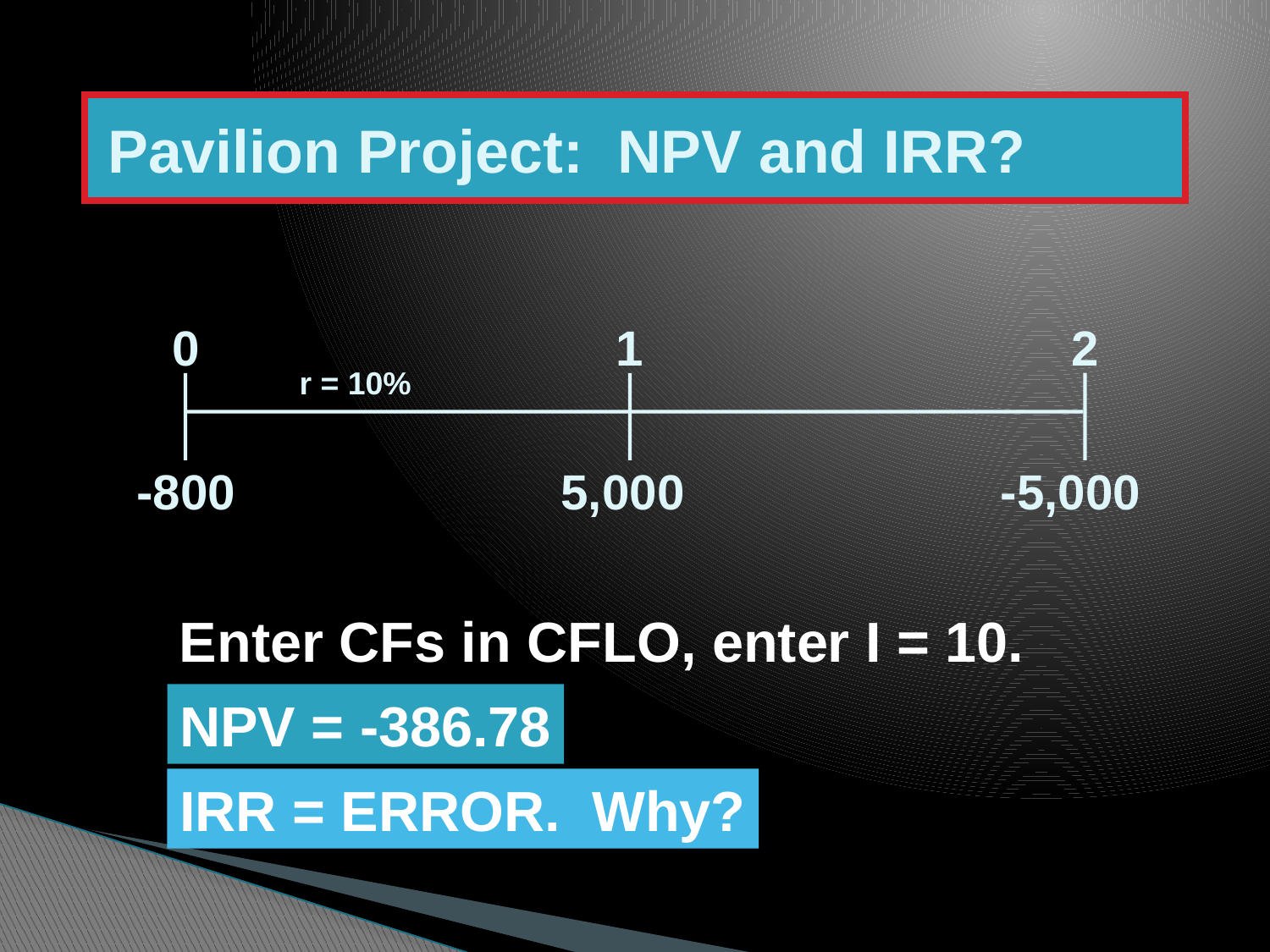

# Pavilion Project:  NPV and IRR?
0
1
2
r = 10%

-800
5,000
-5,000

Enter CFs in CFLO, enter I = 10.
NPV = -386.78
IRR = ERROR.  Why?